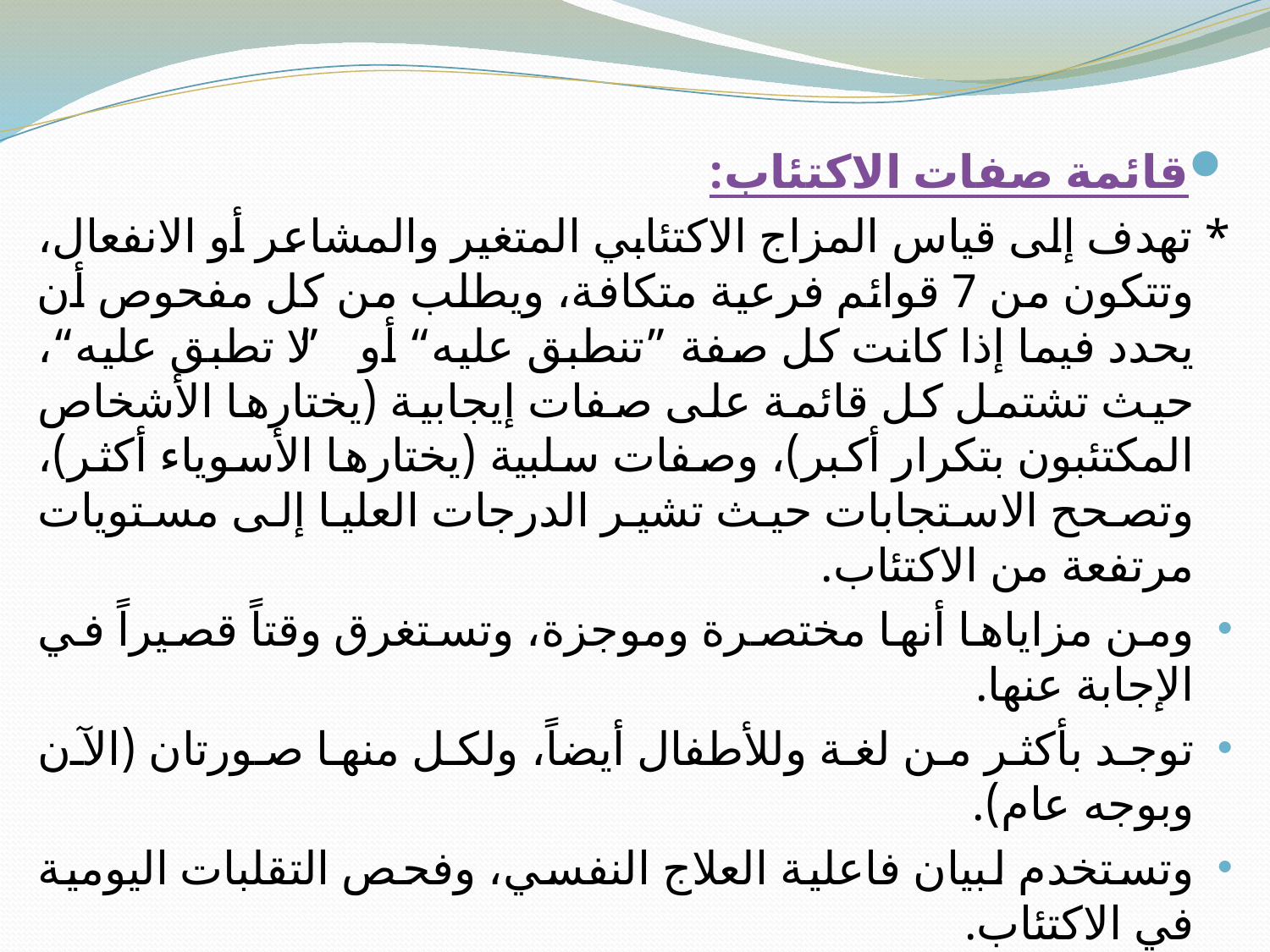

قائمة صفات الاكتئاب:
* تهدف إلى قياس المزاج الاكتئابي المتغير والمشاعر أو الانفعال، وتتكون من 7 قوائم فرعية متكافة، ويطلب من كل مفحوص أن يحدد فيما إذا كانت كل صفة ”تنطبق عليه“ أو ” لا تطبق عليه“، حيث تشتمل كل قائمة على صفات إيجابية (يختارها الأشخاص المكتئبون بتكرار أكبر)، وصفات سلبية (يختارها الأسوياء أكثر)، وتصحح الاستجابات حيث تشير الدرجات العليا إلى مستويات مرتفعة من الاكتئاب.
ومن مزاياها أنها مختصرة وموجزة، وتستغرق وقتاً قصيراً في الإجابة عنها.
توجد بأكثر من لغة وللأطفال أيضاً، ولكل منها صورتان (الآن وبوجه عام).
وتستخدم لبيان فاعلية العلاج النفسي، وفحص التقلبات اليومية في الاكتئاب.